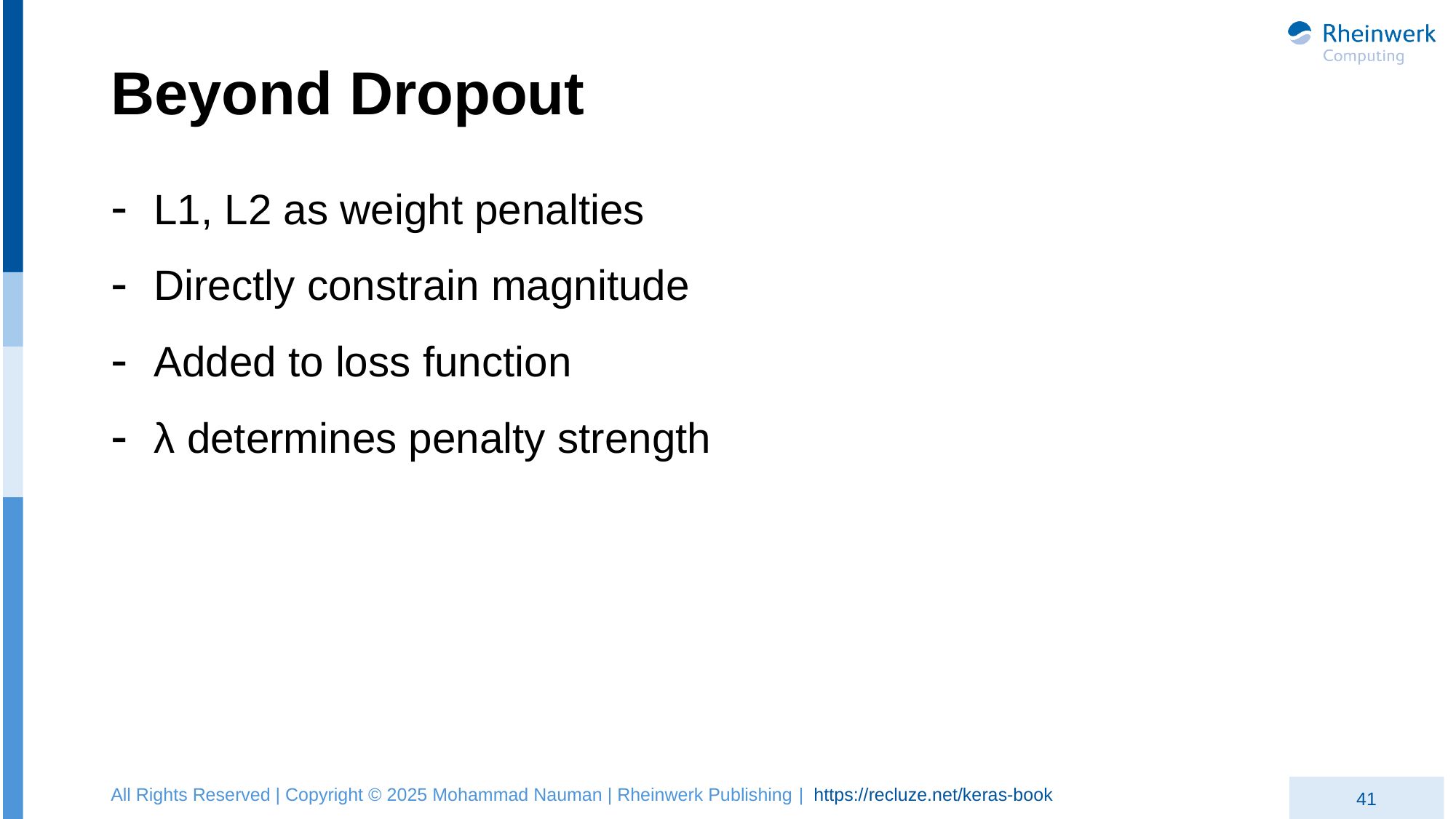

# Beyond Dropout
L1, L2 as weight penalties
Directly constrain magnitude
Added to loss function
λ determines penalty strength